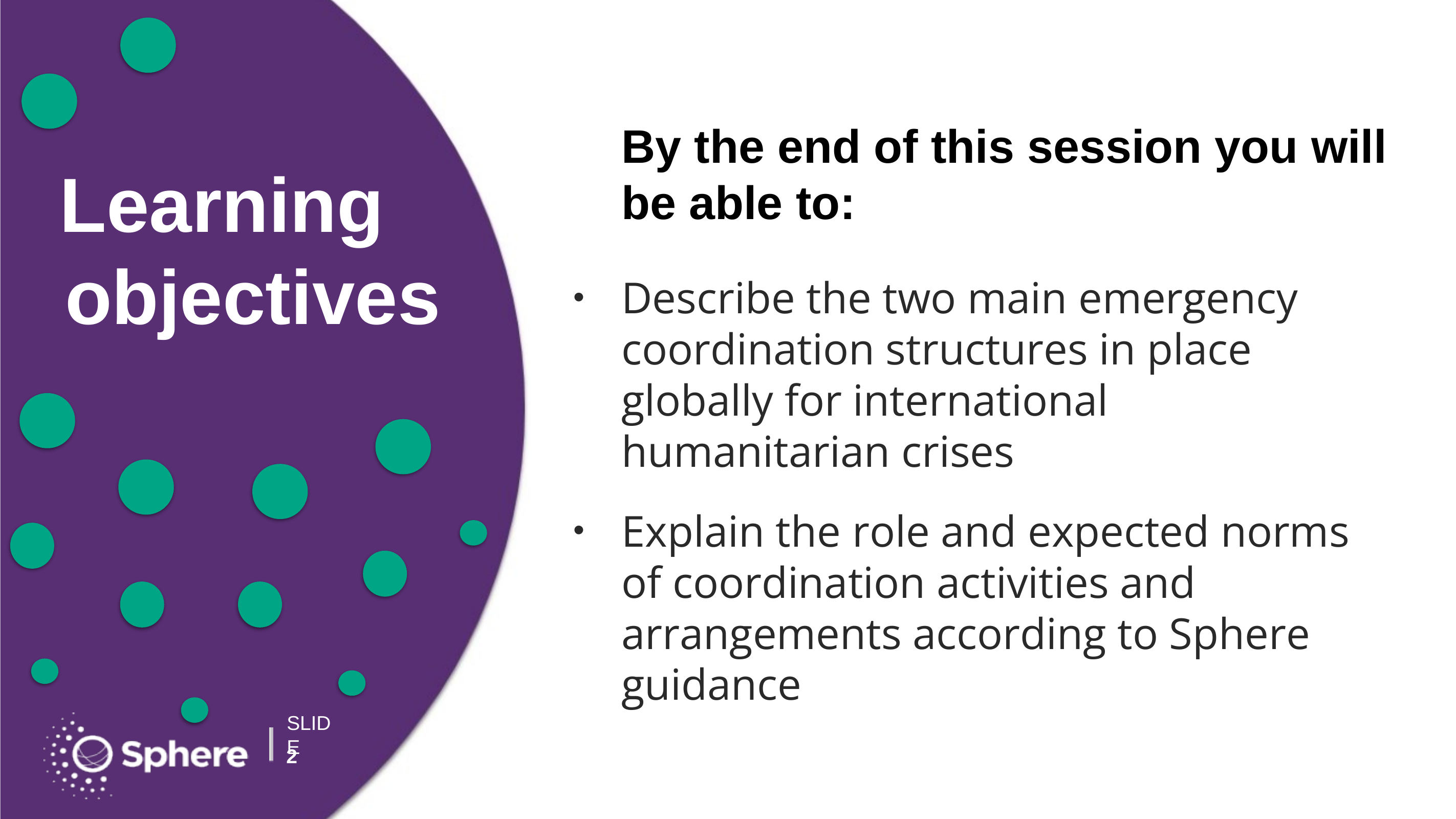

By the end of this session you will be able to:
Describe the two main emergency coordination structures in place globally for international humanitarian crises
Explain the role and expected norms of coordination activities and arrangements according to Sphere guidance
2